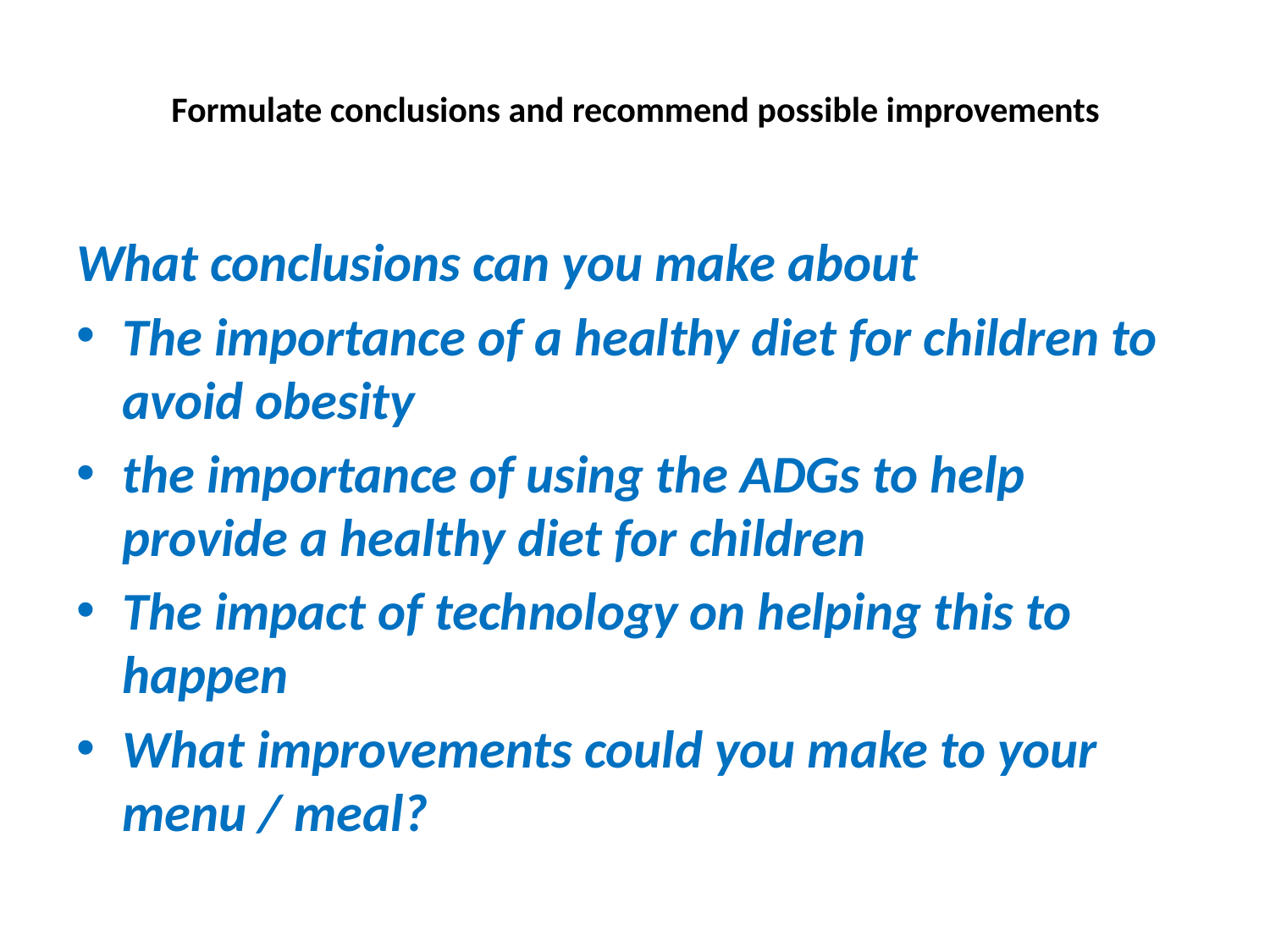

# Formulate conclusions and recommend possible improvements
What conclusions can you make about
The importance of a healthy diet for children to avoid obesity
the importance of using the ADGs to help provide a healthy diet for children
The impact of technology on helping this to happen
What improvements could you make to your menu / meal?